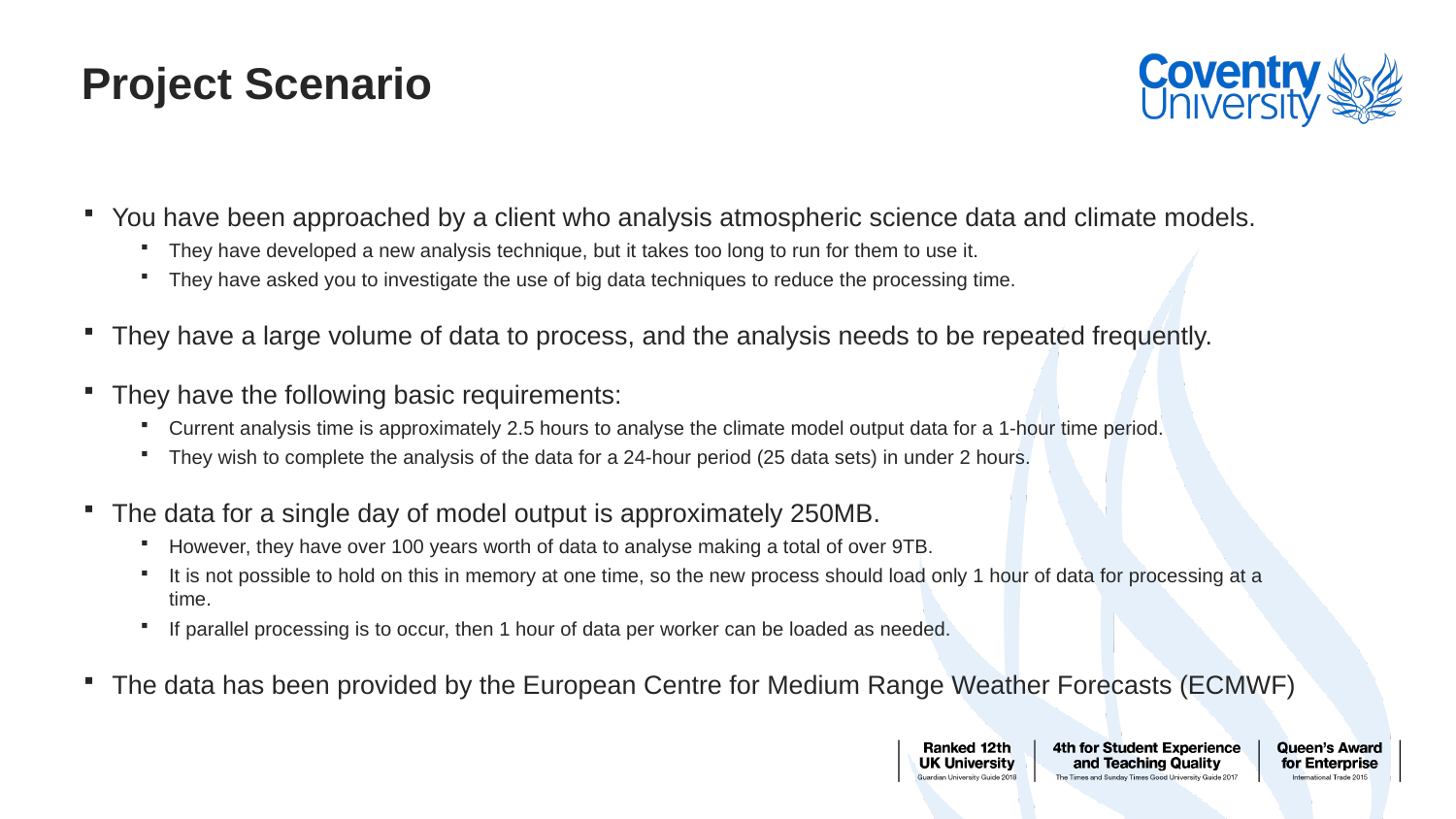

# Project Scenario
You have been approached by a client who analysis atmospheric science data and climate models.
They have developed a new analysis technique, but it takes too long to run for them to use it.
They have asked you to investigate the use of big data techniques to reduce the processing time.
They have a large volume of data to process, and the analysis needs to be repeated frequently.
They have the following basic requirements:
Current analysis time is approximately 2.5 hours to analyse the climate model output data for a 1-hour time period.
They wish to complete the analysis of the data for a 24-hour period (25 data sets) in under 2 hours.
The data for a single day of model output is approximately 250MB.
However, they have over 100 years worth of data to analyse making a total of over 9TB.
It is not possible to hold on this in memory at one time, so the new process should load only 1 hour of data for processing at a time.
If parallel processing is to occur, then 1 hour of data per worker can be loaded as needed.
The data has been provided by the European Centre for Medium Range Weather Forecasts (ECMWF)